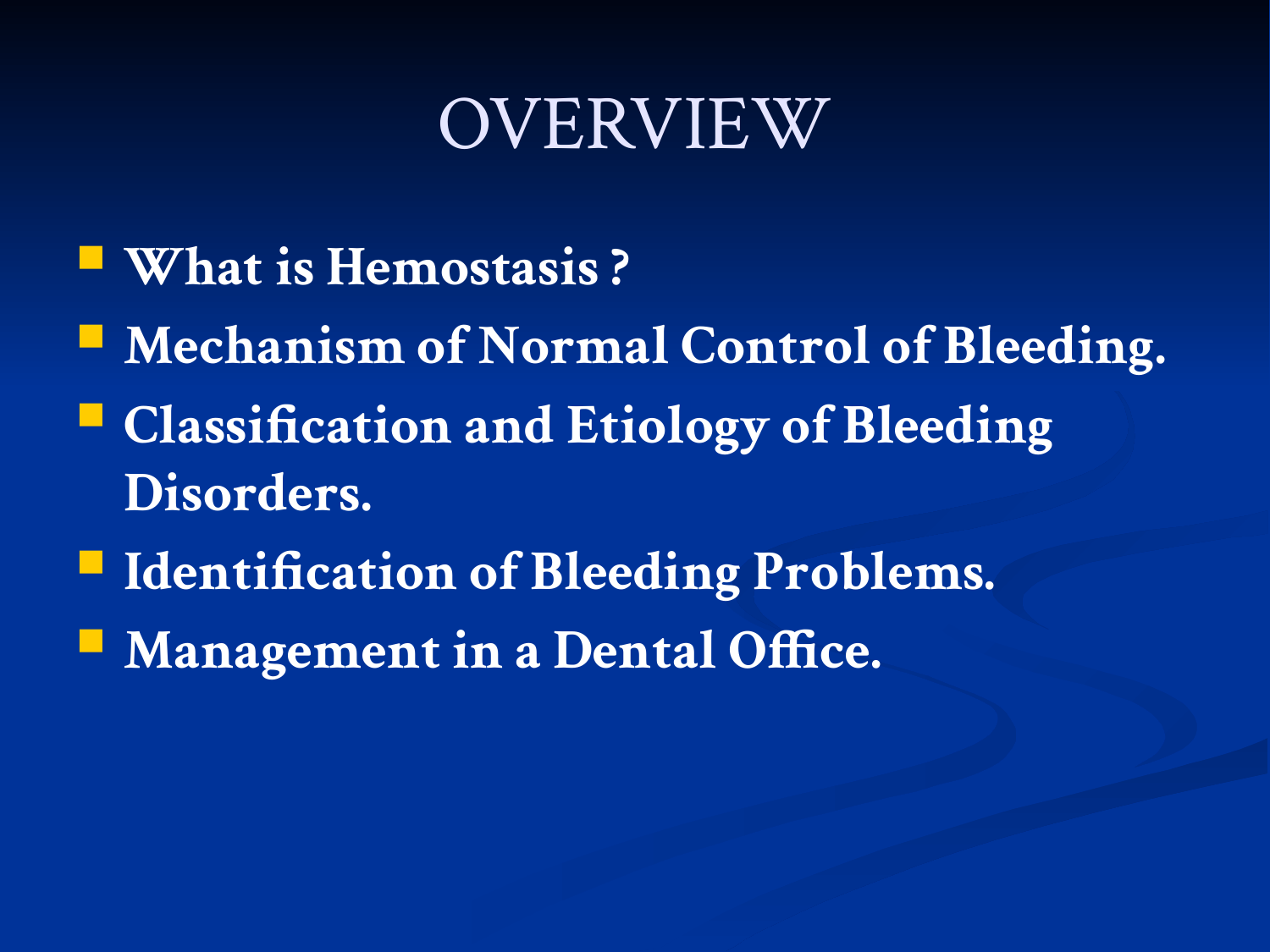

# OVERVIEW
What is Hemostasis ?
Mechanism of Normal Control of Bleeding.
Classification and Etiology of Bleeding Disorders.
Identification of Bleeding Problems.
Management in a Dental Office.